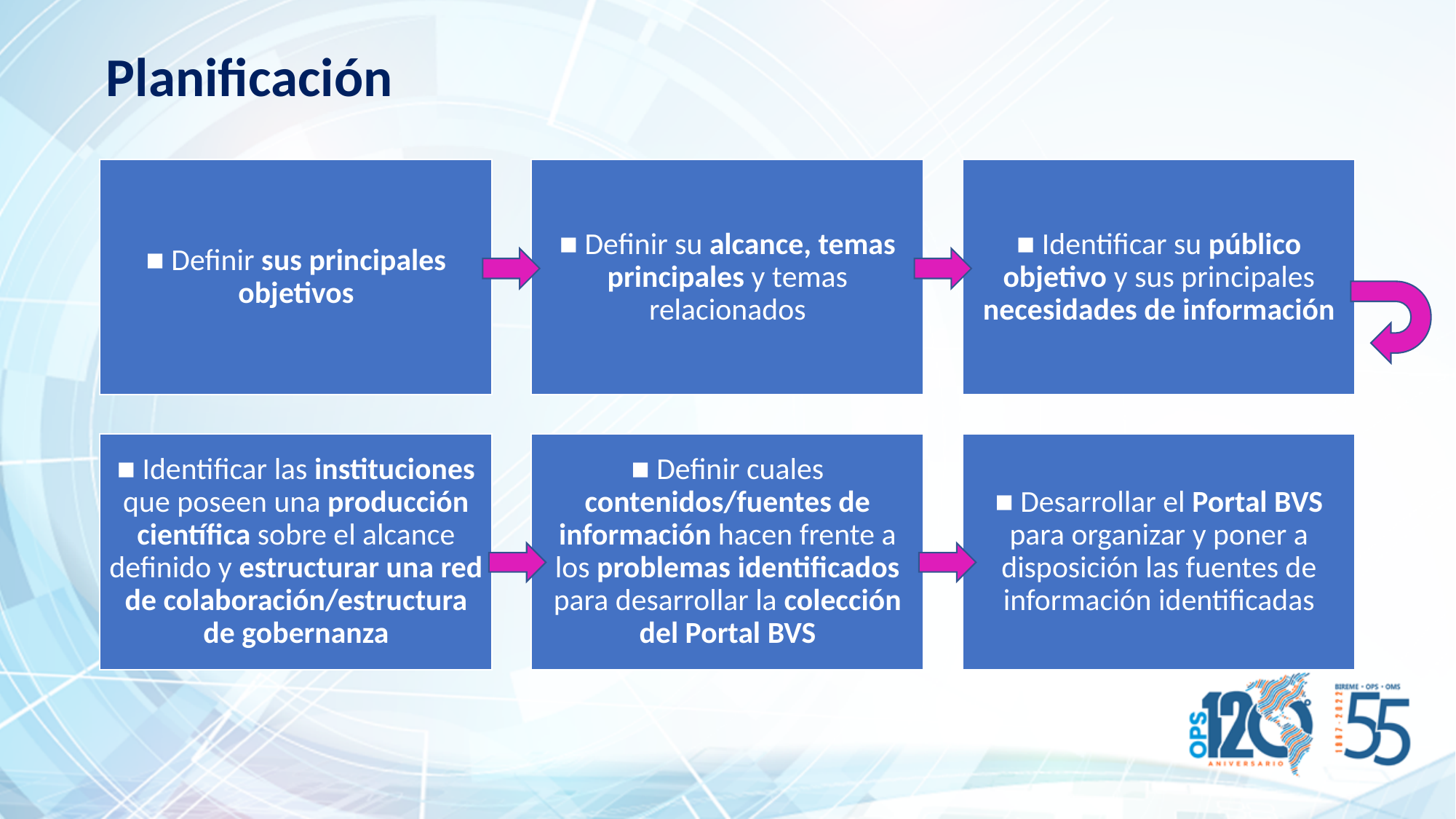

# Planificación
■ Definir sus principales objetivos
■ Definir su alcance, temas principales y temas relacionados
■ Identificar su público objetivo y sus principales necesidades de información
■ Identificar las instituciones que poseen una producción científica sobre el alcance definido y estructurar una red de colaboración/estructura de gobernanza
■ Definir cuales contenidos/fuentes de información hacen frente a los problemas identificados para desarrollar la colección del Portal BVS
■ Desarrollar el Portal BVS para organizar y poner a disposición las fuentes de información identificadas